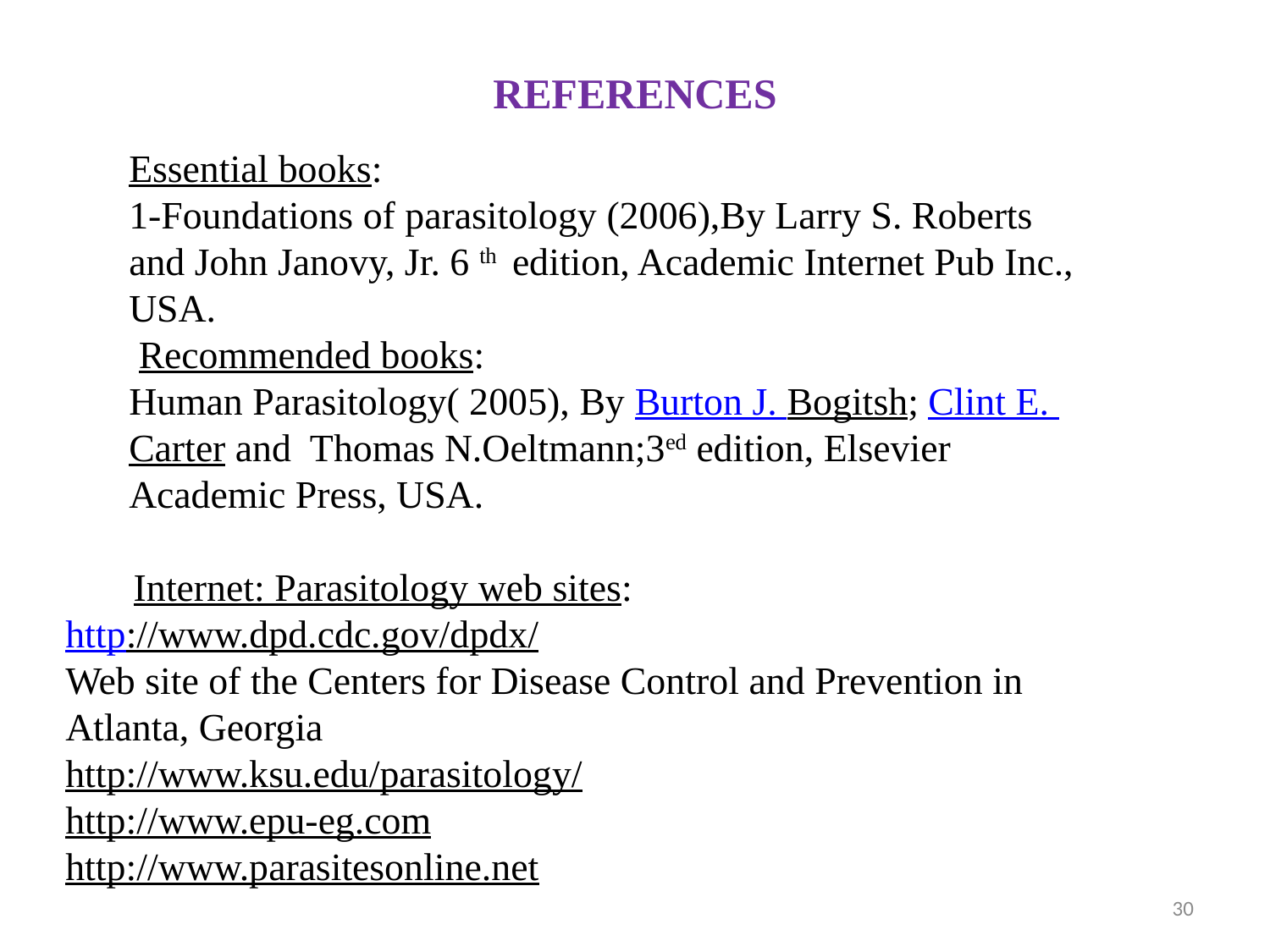

# References
Essential books:
1-Foundations of parasitology (2006),By Larry S. Roberts and John Janovy, Jr. 6 th  edition, Academic Internet Pub Inc., USA.
 Recommended books:
Human Parasitology( 2005), By Burton J. Bogitsh; Clint E. Carter and  Thomas N.Oeltmann;3ed edition, Elsevier   Academic Press, USA.

       Internet: Parasitology web sites:
http://www.dpd.cdc.gov/dpdx/ 
Web site of the Centers for Disease Control and Prevention in Atlanta, Georgia
http://www.ksu.edu/parasitology/
http://www.epu-eg.com
http://www.parasitesonline.net

30